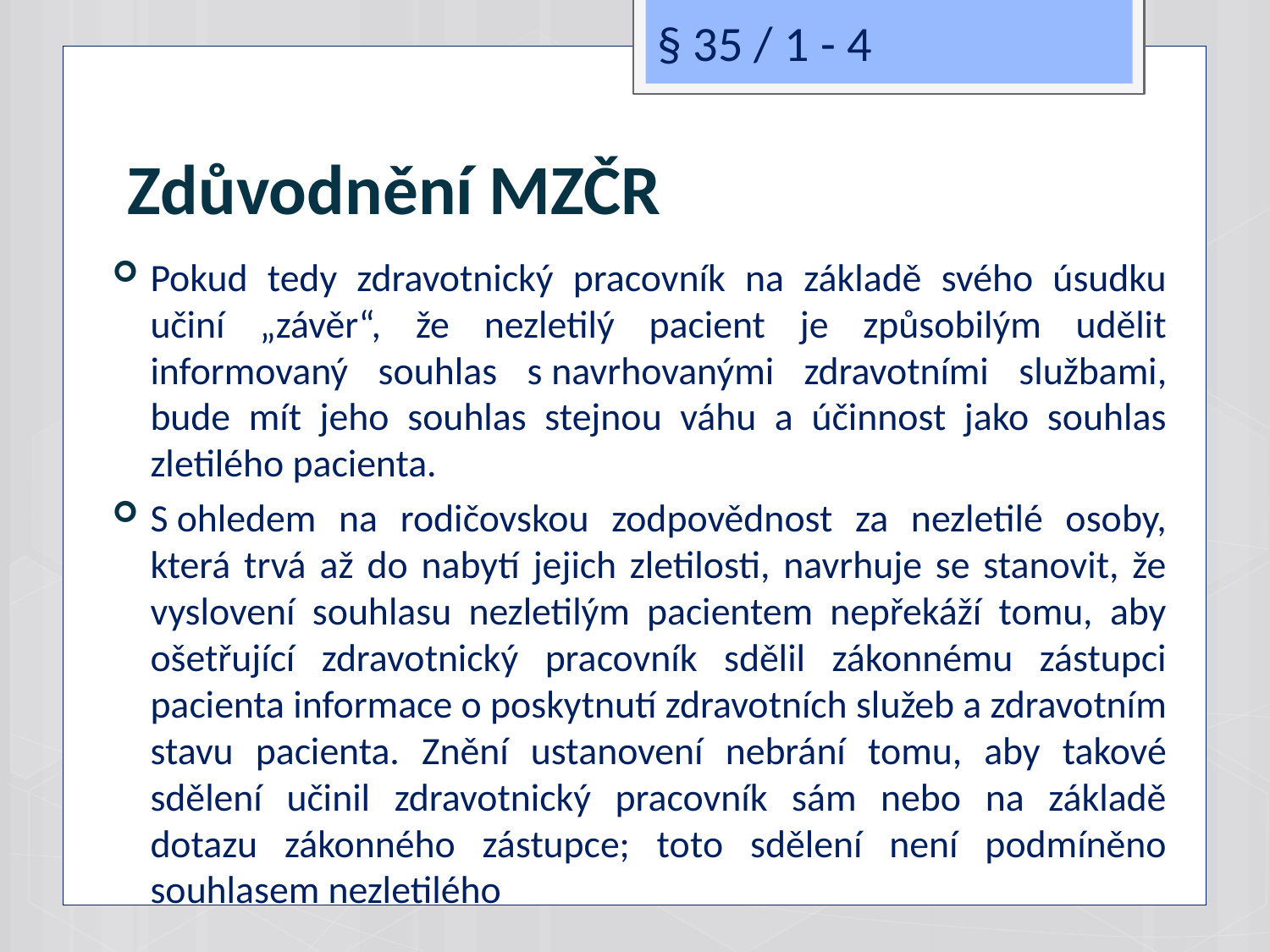

§ 35 / 1 - 4
# Zdůvodnění MZČR
Pokud tedy zdravotnický pracovník na základě svého úsudku učiní „závěr“, že nezletilý pacient je způsobilým udělit informovaný souhlas s navrhovanými zdravotními službami, bude mít jeho souhlas stejnou váhu a účinnost jako souhlas zletilého pacienta.
S ohledem na rodičovskou zodpovědnost za nezletilé osoby, která trvá až do nabytí jejich zletilosti, navrhuje se stanovit, že vyslovení souhlasu nezletilým pacientem nepřekáží tomu, aby ošetřující zdravotnický pracovník sdělil zákonnému zástupci pacienta informace o poskytnutí zdravotních služeb a zdravotním stavu pacienta. Znění ustanovení nebrání tomu, aby takové sdělení učinil zdravotnický pracovník sám nebo na základě dotazu zákonného zástupce; toto sdělení není podmíněno souhlasem nezletilého